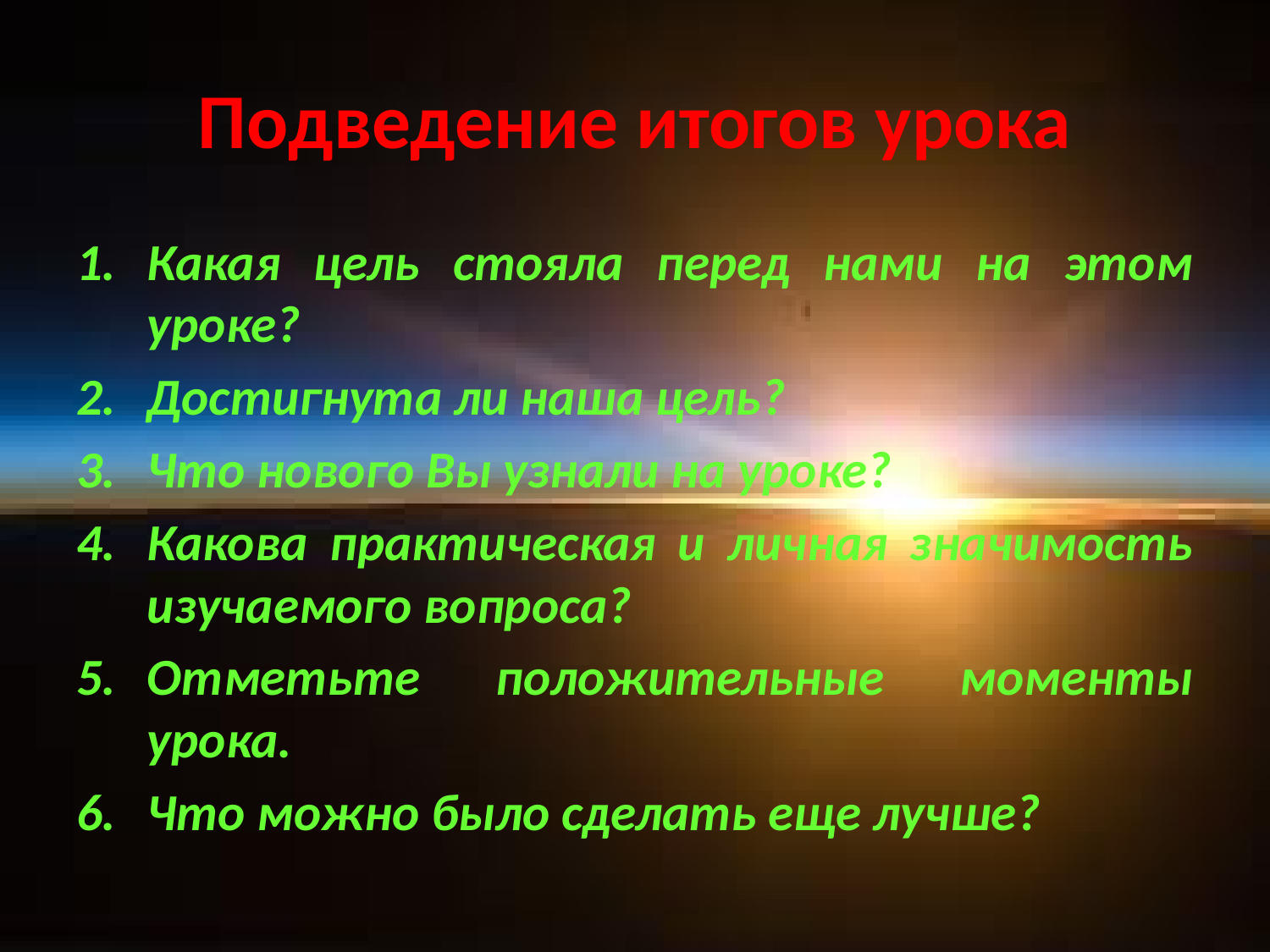

# Подведение итогов урока
Какая цель стояла перед нами на этом уроке?
Достигнута ли наша цель?
Что нового Вы узнали на уроке?
Какова практическая и личная значимость изучаемого вопроса?
Отметьте положительные моменты урока.
Что можно было сделать еще лучше?